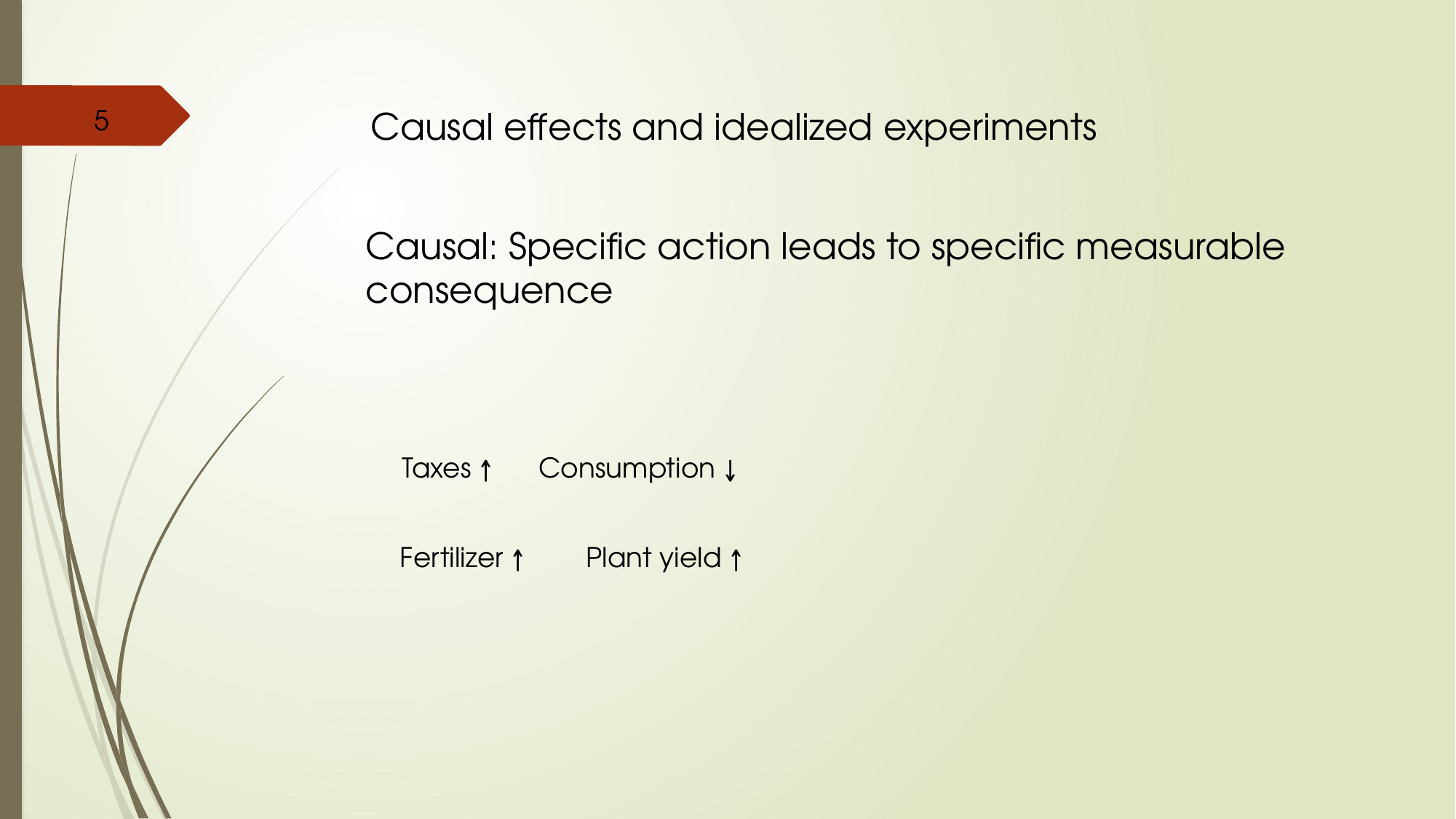

5
Causal effects and idealized experiments
Causal: Specific action leads to specific measurable consequence
Taxes ↑      Consumption ↓
Fertilizer ↑        Plant yield ↑